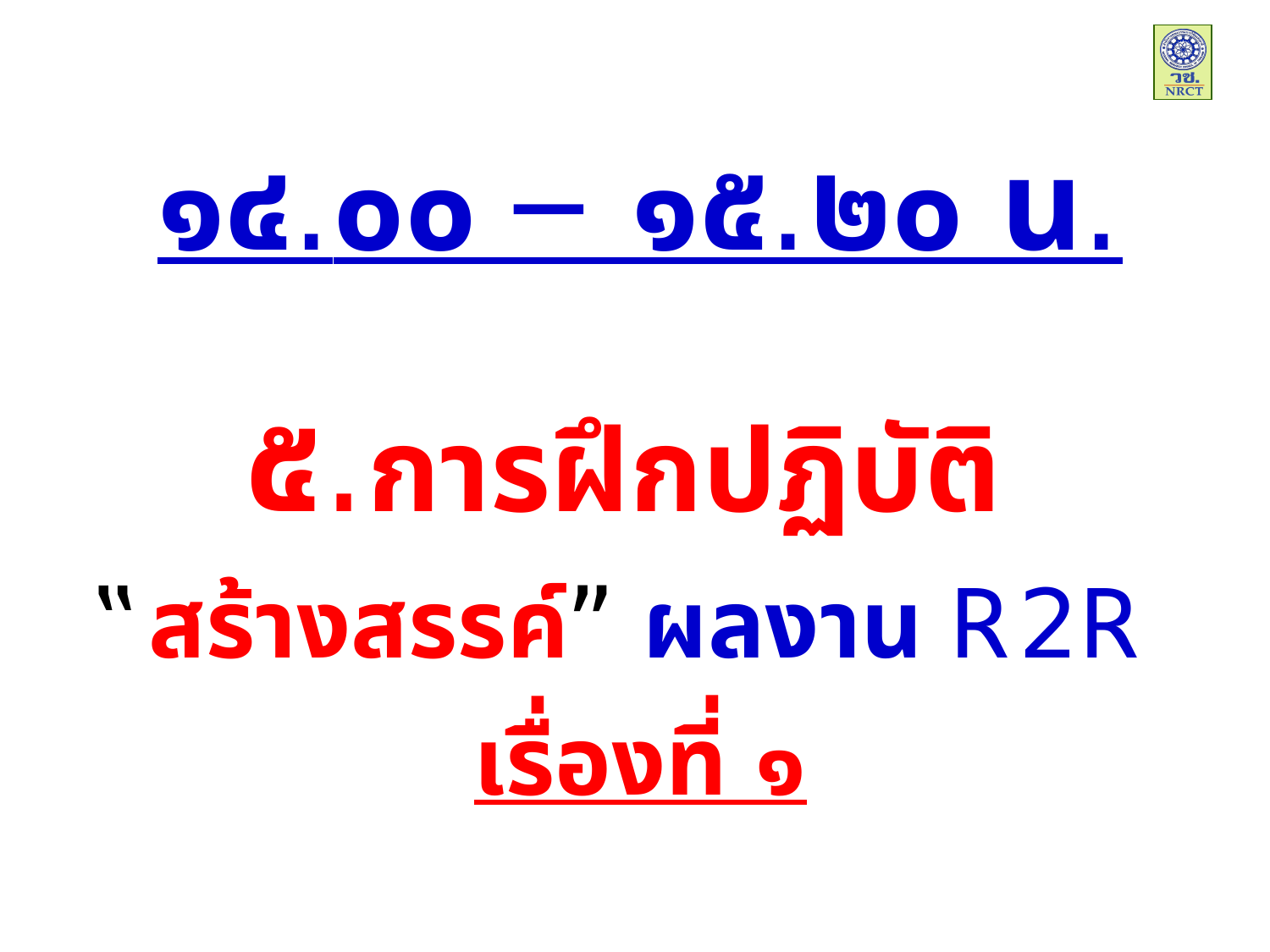

๑๔.๐๐ – ๑๕.๒๐ น.

๕.การฝึกปฏิบัติ
“สร้างสรรค์” ผลงาน R2R
เรื่องที่ ๑